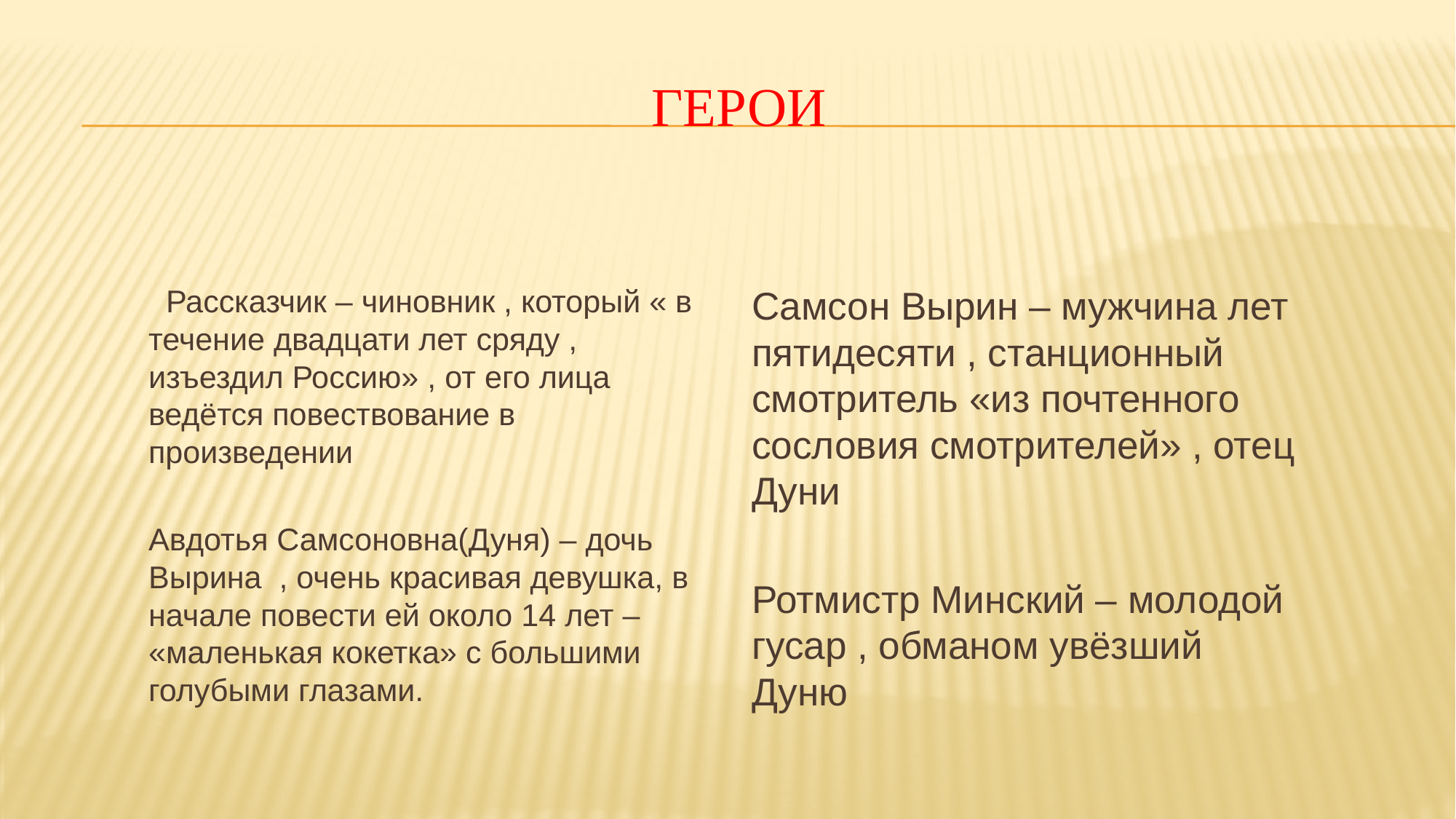

# Герои
Самсон Вырин – мужчина лет пятидесяти , станционный смотритель «из почтенного сословия смотрителей» , отец  Дуни

Ротмистр Минский – молодой гусар , обманом увёзший Дуню
  Рассказчик – чиновник , который « в течение двадцати лет сряду , изъездил Россию» , от его лица ведётся повествование в произведении

Авдотья Самсоновна(Дуня) – дочь Вырина  , очень красивая девушка, в начале повести ей около 14 лет – «маленькая кокетка» с большими голубыми глазами.